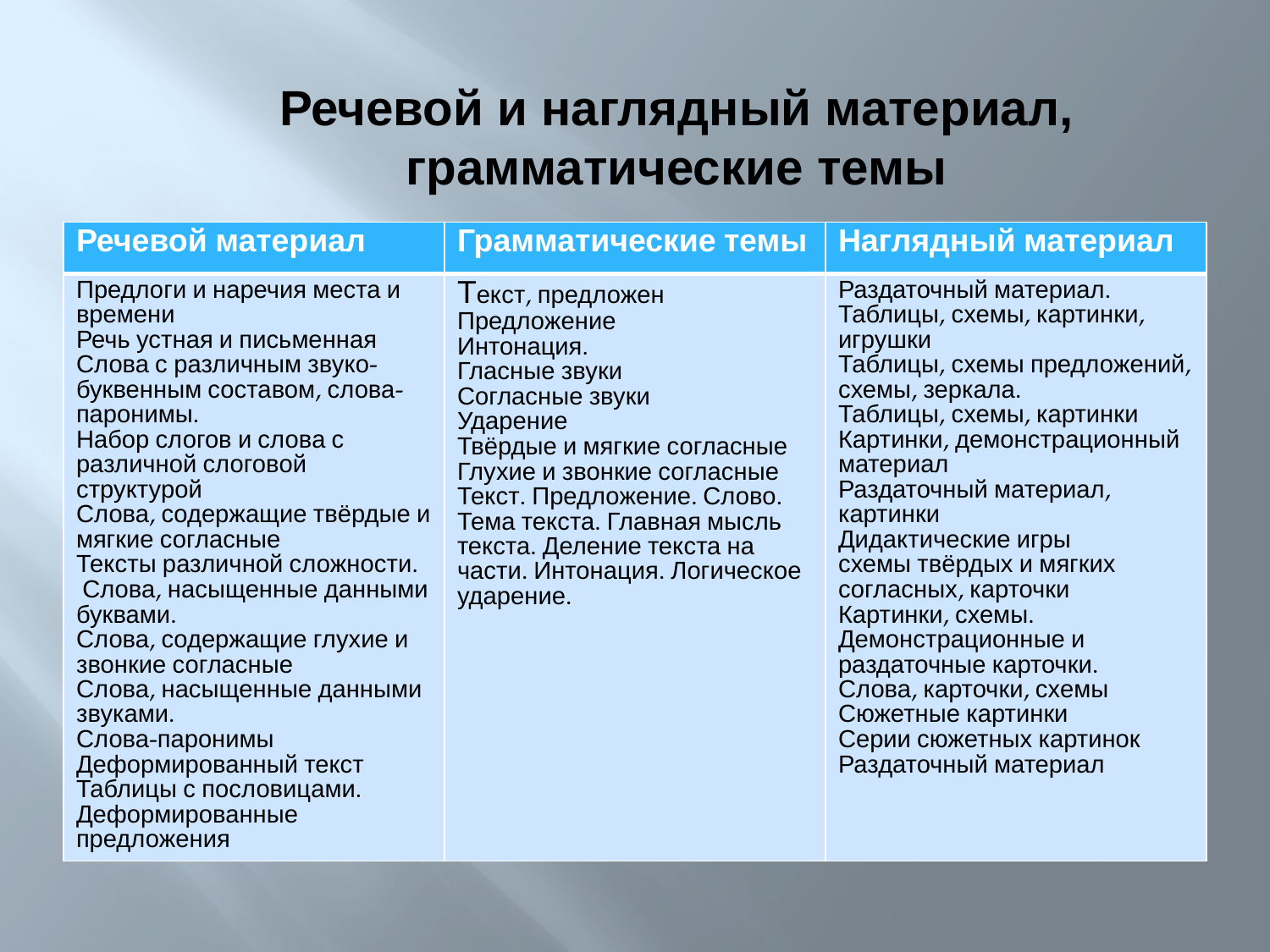

# Речевой и наглядный материал, грамматические темы
| Речевой материал | Грамматические темы | Наглядный материал |
| --- | --- | --- |
| Предлоги и наречия места и времени Речь устная и письменная Слова с различным звуко-буквенным составом, слова-паронимы.  Набор слогов и слова с различной слоговой структурой Слова, содержащие твёрдые и мягкие согласные Тексты различной сложности.  Слова, насыщенные данными буквами.  Слова, содержащие глухие и звонкие согласные Слова, насыщенные данными звуками. Слова-паронимы Деформированный текст Таблицы с пословицами. Деформированные предложения | Текст, предложен Предложение Интонация. Гласные звуки Согласные звуки Ударение Твёрдые и мягкие согласные Глухие и звонкие согласные Текст. Предложение. Слово. Тема текста. Главная мысль текста. Деление текста на части. Интонация. Логическое ударение. | Раздаточный материал. Таблицы, схемы, картинки, игрушки Таблицы, схемы предложений, схемы, зеркала. Таблицы, схемы, картинки Картинки, демонстрационный материал Раздаточный материал, картинки Дидактические игры схемы твёрдых и мягких согласных, карточки Картинки, схемы. Демонстрационные и раздаточные карточки. Слова, карточки, схемы Сюжетные картинки Серии сюжетных картинок Раздаточный материал |